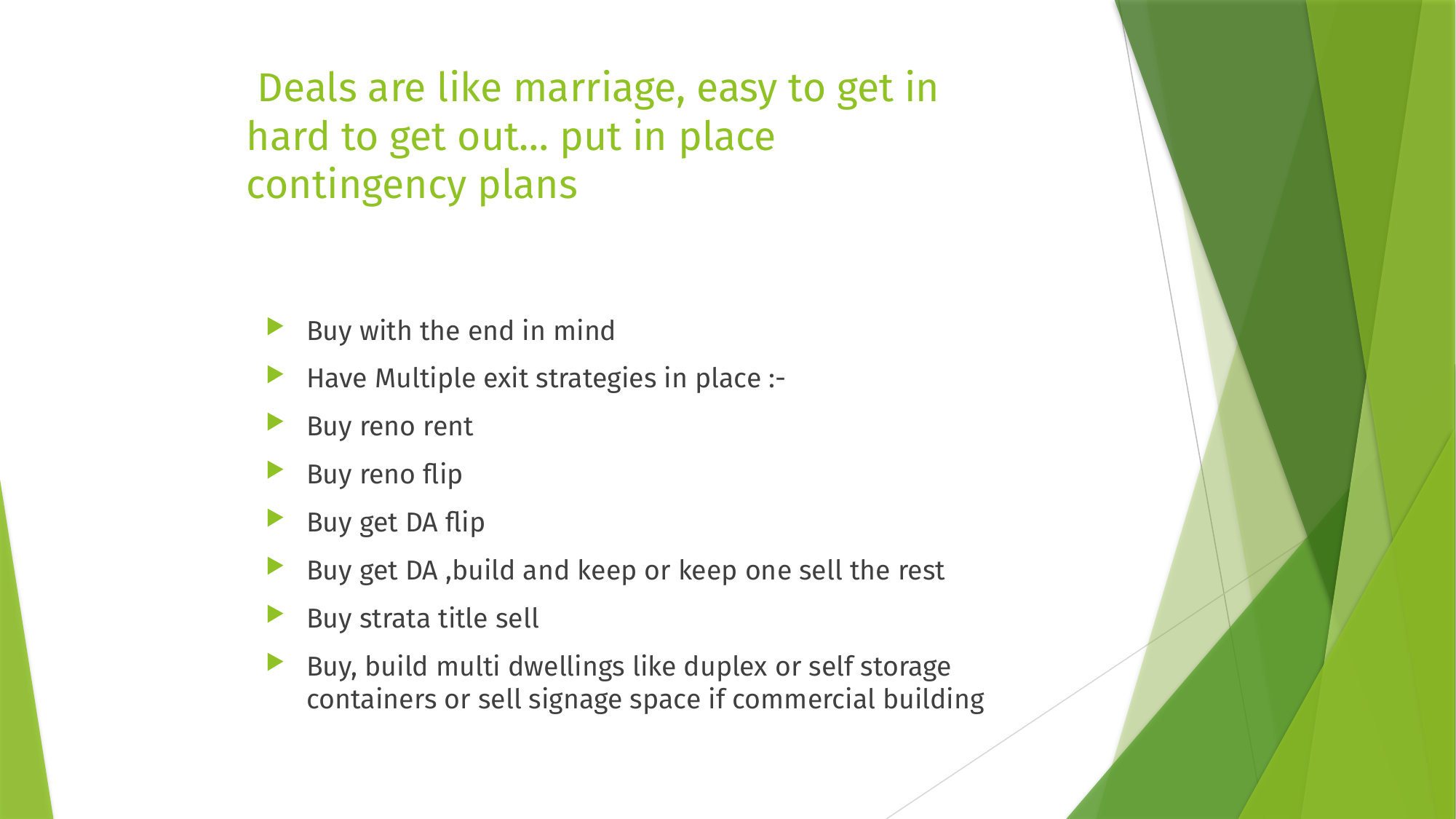

# Deals are like marriage, easy to get in hard to get out… put in place contingency plans
Buy with the end in mind
Have Multiple exit strategies in place :-
Buy reno rent
Buy reno flip
Buy get DA flip
Buy get DA ,build and keep or keep one sell the rest
Buy strata title sell
Buy, build multi dwellings like duplex or self storage containers or sell signage space if commercial building